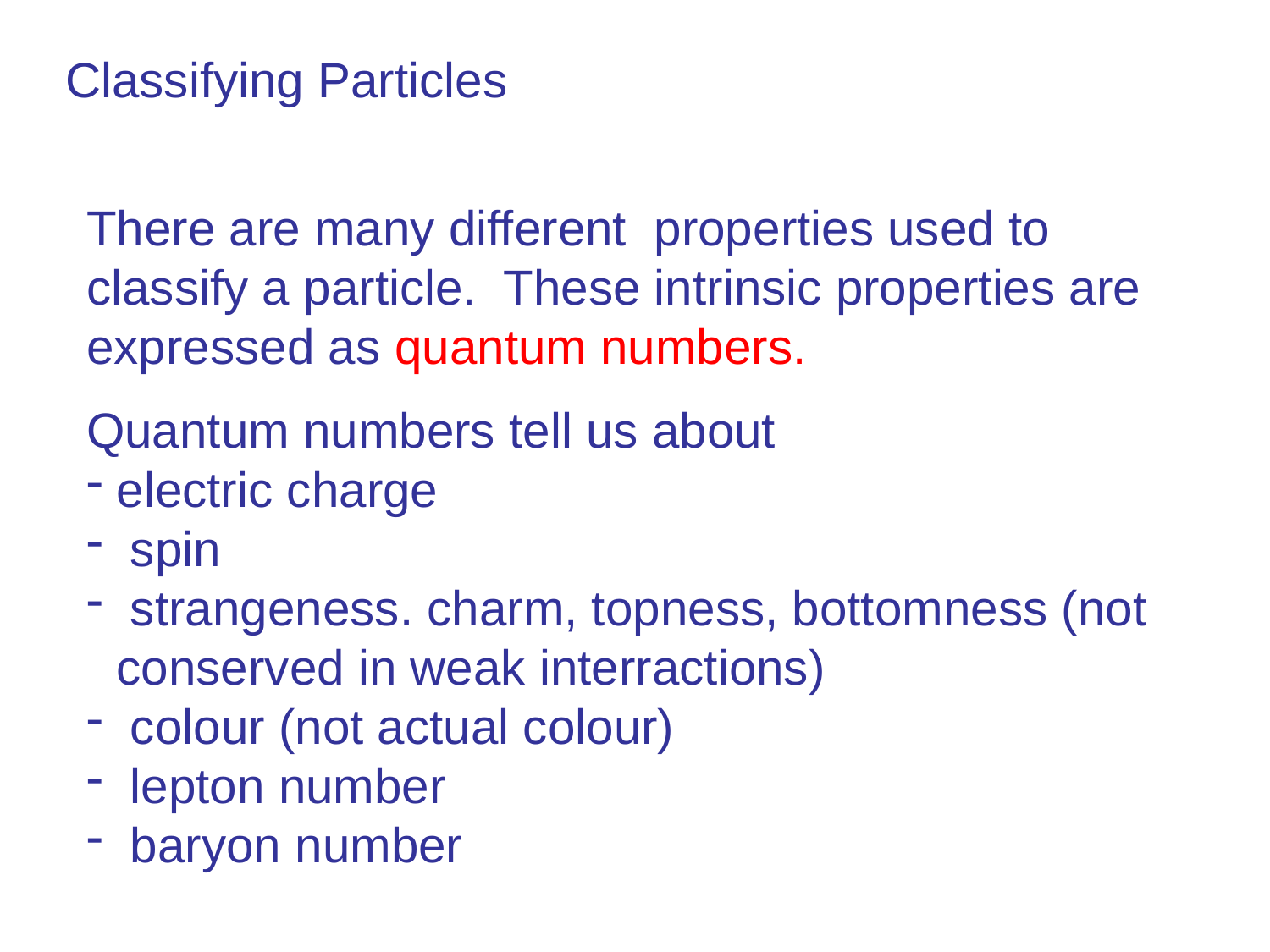

Classifying Particles
There are many different  properties used to classify a particle.  These intrinsic properties are expressed as quantum numbers.
Quantum numbers tell us about
electric charge
 spin
 strangeness. charm, topness, bottomness (not conserved in weak interractions)
 colour (not actual colour)
 lepton number
 baryon number